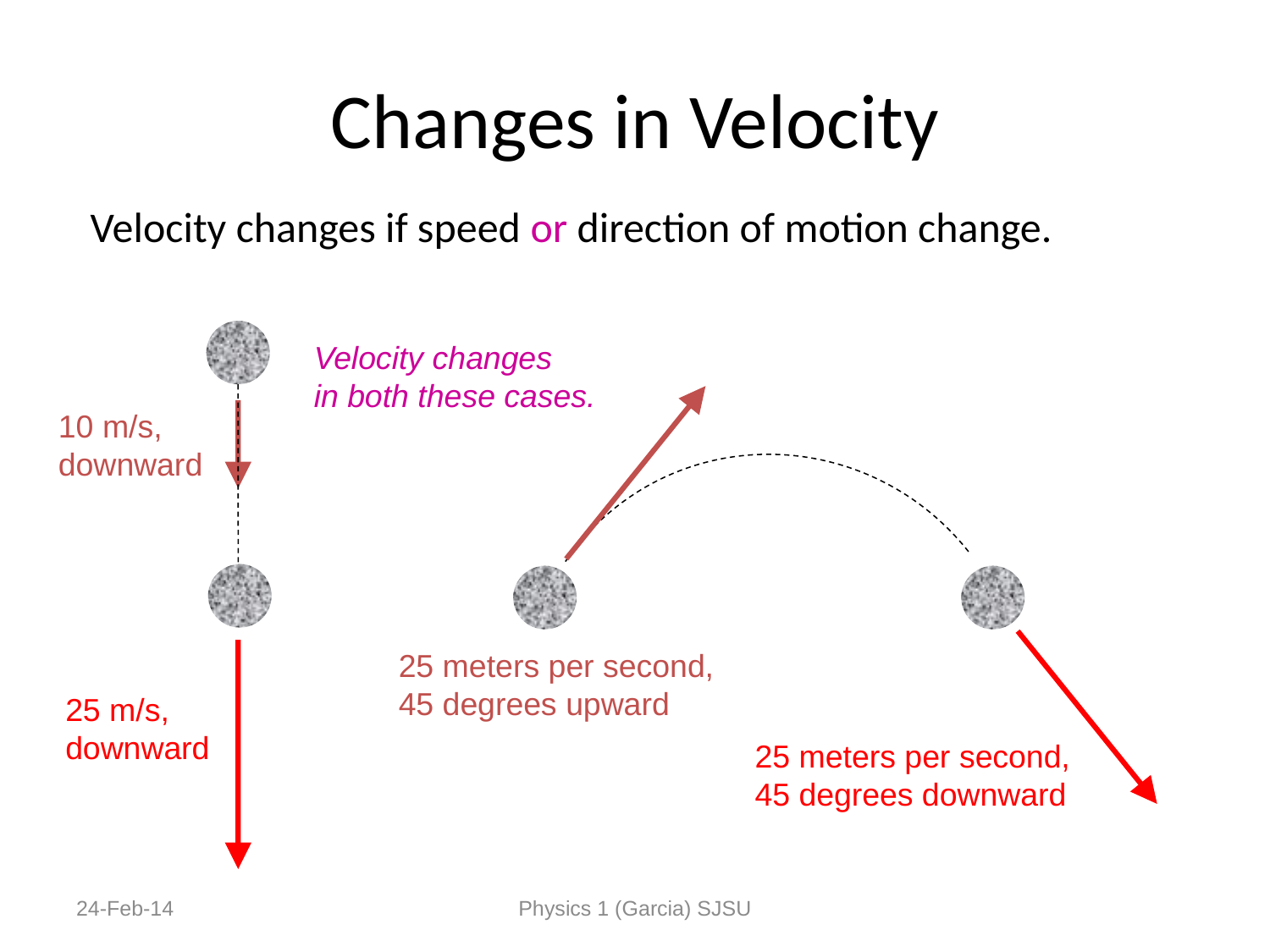

# Changes in Velocity
Velocity changes if speed or direction of motion change.

Velocity changes
in both these cases.

10 m/s,
downward

25 meters per second,
45 degrees upward

25 m/s,
downward
25 meters per second,
45 degrees downward
24-Feb-14
Physics 1 (Garcia) SJSU